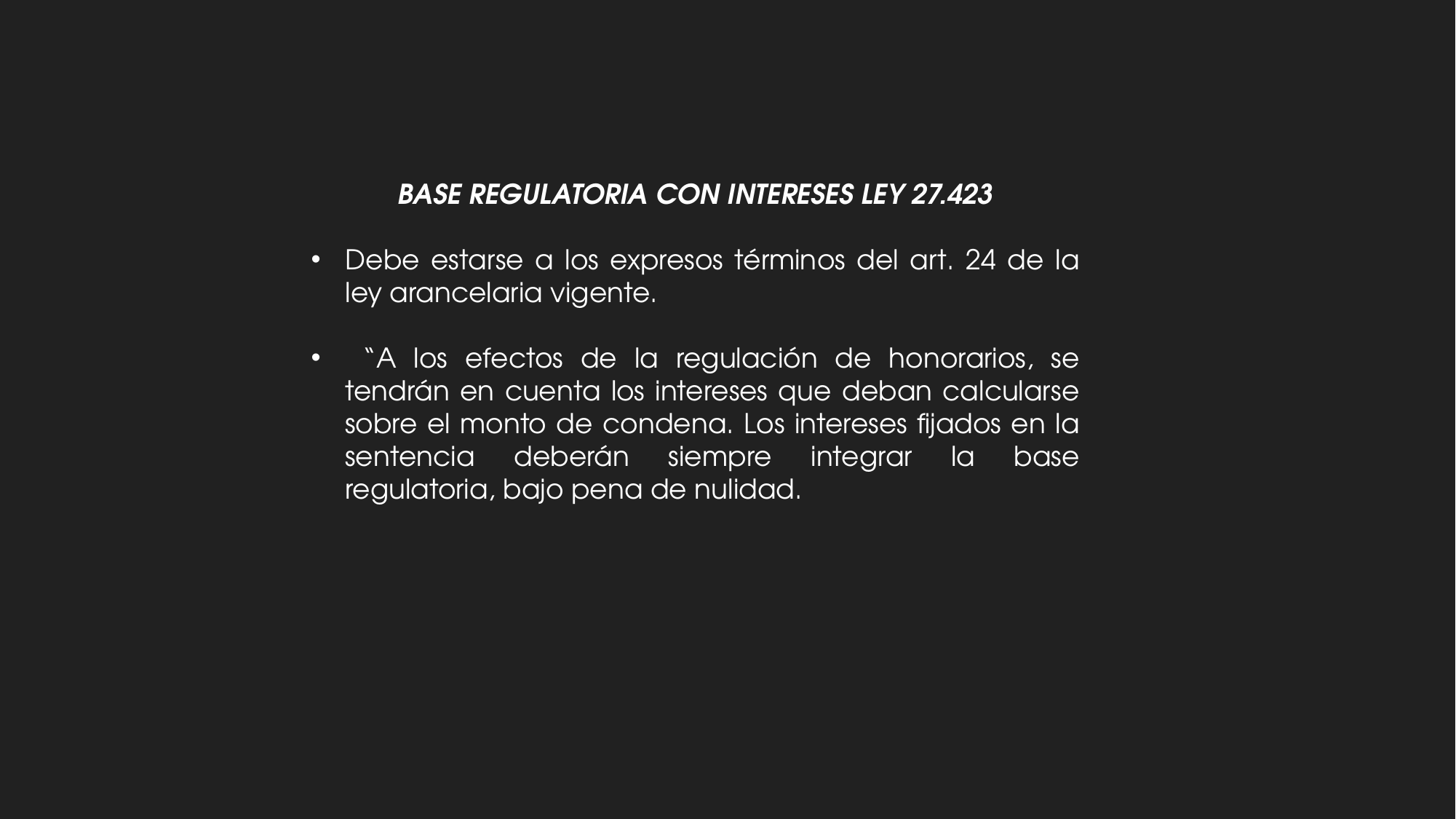

BASE REGULATORIA CON INTERESES LEY 27.423

Debe estarse a los expresos términos del art. 24 de la ley arancelaria vigente.

 “A los efectos de la regulación de honorarios, se tendrán en cuenta los intereses que deban calcularse sobre el monto de condena. Los intereses fijados en la sentencia deberán siempre integrar la base regulatoria, bajo pena de nulidad.